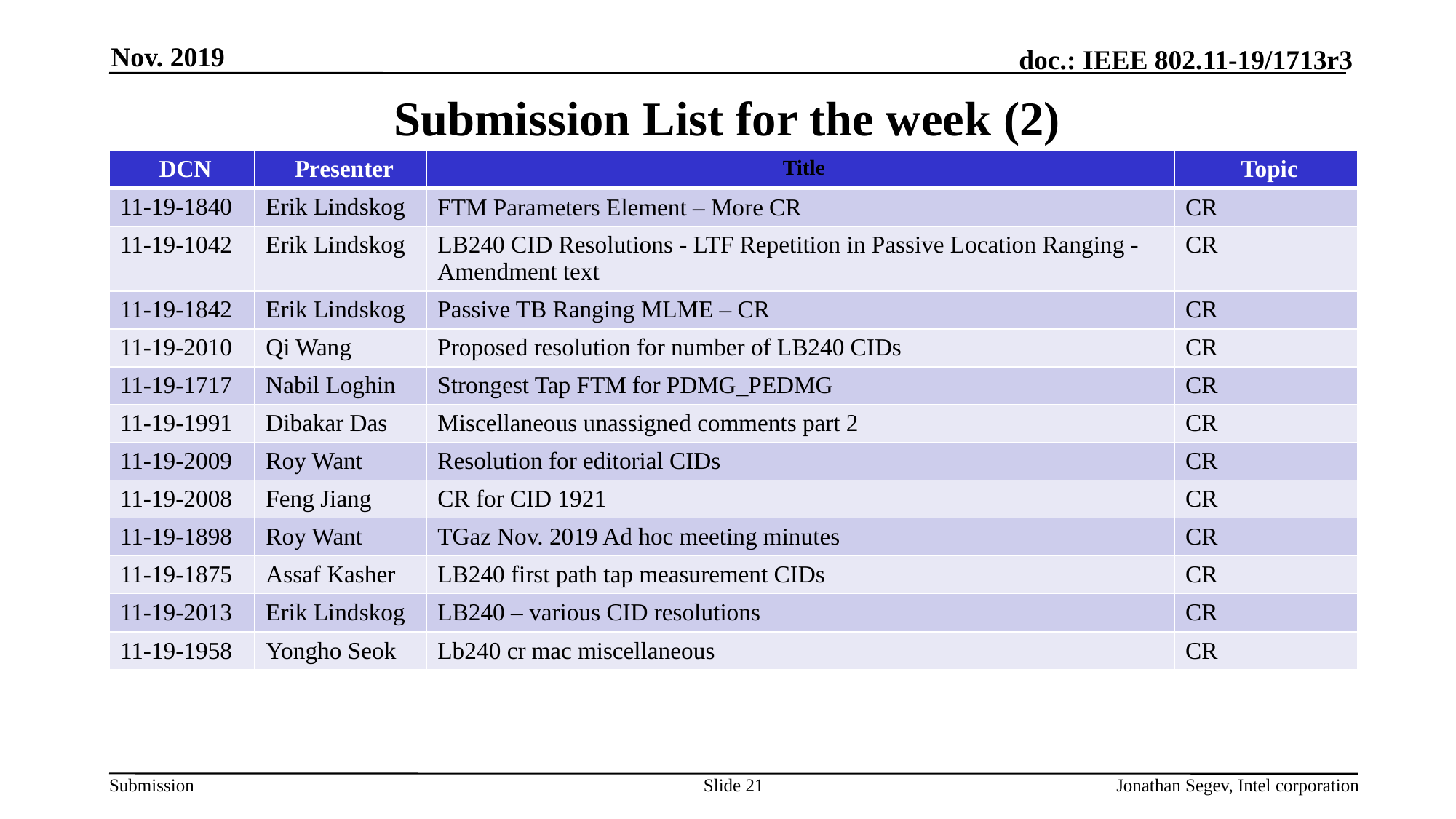

Nov. 2019
# Submission List for the week (2)
| DCN | Presenter | Title | Topic |
| --- | --- | --- | --- |
| 11-19-1840 | Erik Lindskog | FTM Parameters Element – More CR | CR |
| 11-19-1042 | Erik Lindskog | LB240 CID Resolutions - LTF Repetition in Passive Location Ranging - Amendment text | CR |
| 11-19-1842 | Erik Lindskog | Passive TB Ranging MLME – CR | CR |
| 11-19-2010 | Qi Wang | Proposed resolution for number of LB240 CIDs | CR |
| 11-19-1717 | Nabil Loghin | Strongest Tap FTM for PDMG\_PEDMG | CR |
| 11-19-1991 | Dibakar Das | Miscellaneous unassigned comments part 2 | CR |
| 11-19-2009 | Roy Want | Resolution for editorial CIDs | CR |
| 11-19-2008 | Feng Jiang | CR for CID 1921 | CR |
| 11-19-1898 | Roy Want | TGaz Nov. 2019 Ad hoc meeting minutes | CR |
| 11-19-1875 | Assaf Kasher | LB240 first path tap measurement CIDs | CR |
| 11-19-2013 | Erik Lindskog | LB240 – various CID resolutions | CR |
| 11-19-1958 | Yongho Seok | Lb240 cr mac miscellaneous | CR |
Slide 21
Jonathan Segev, Intel corporation